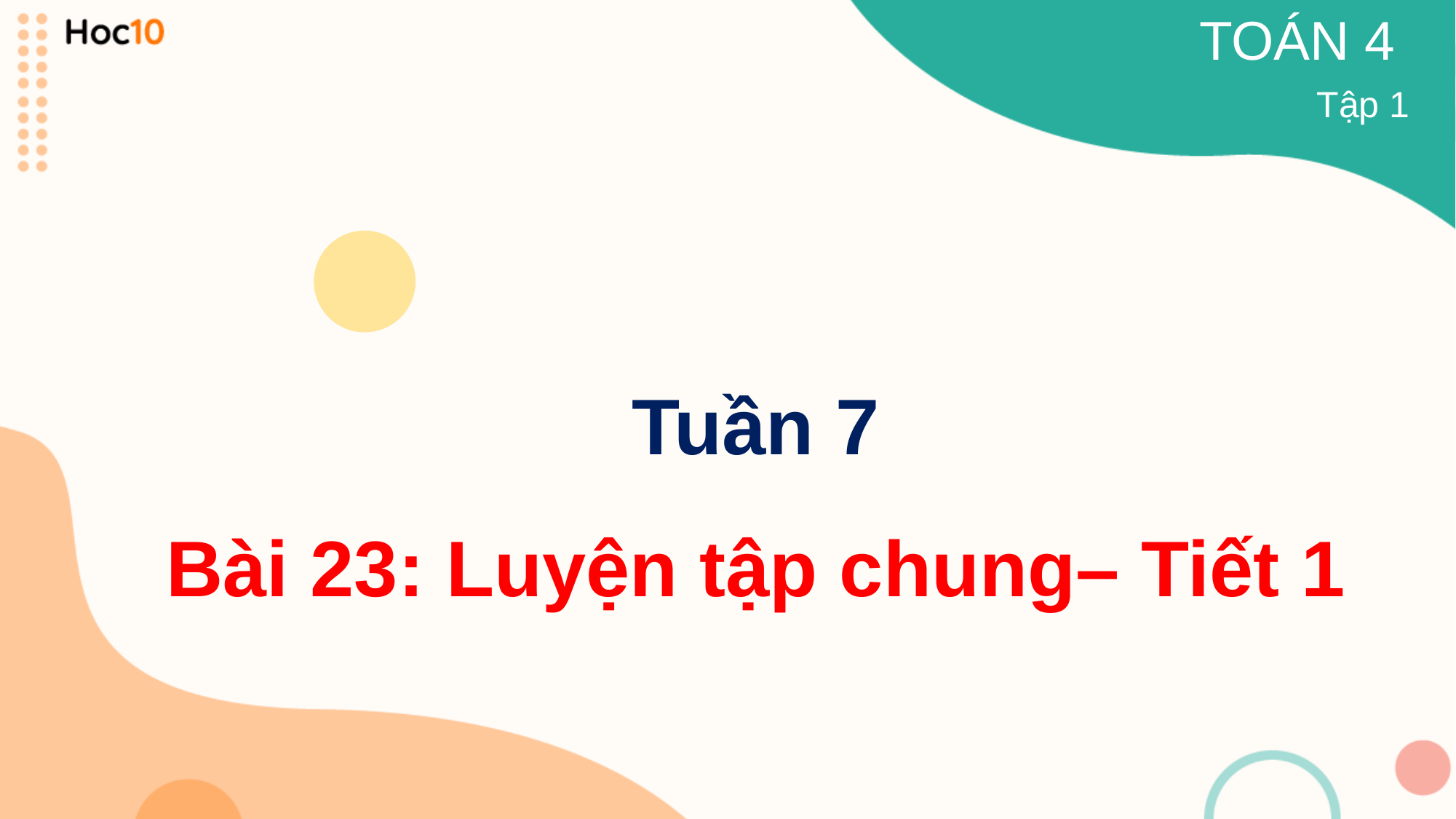

TOÁN 4
Tập 1
Tuần 7
Bài 23: Luyện tập chung– Tiết 1